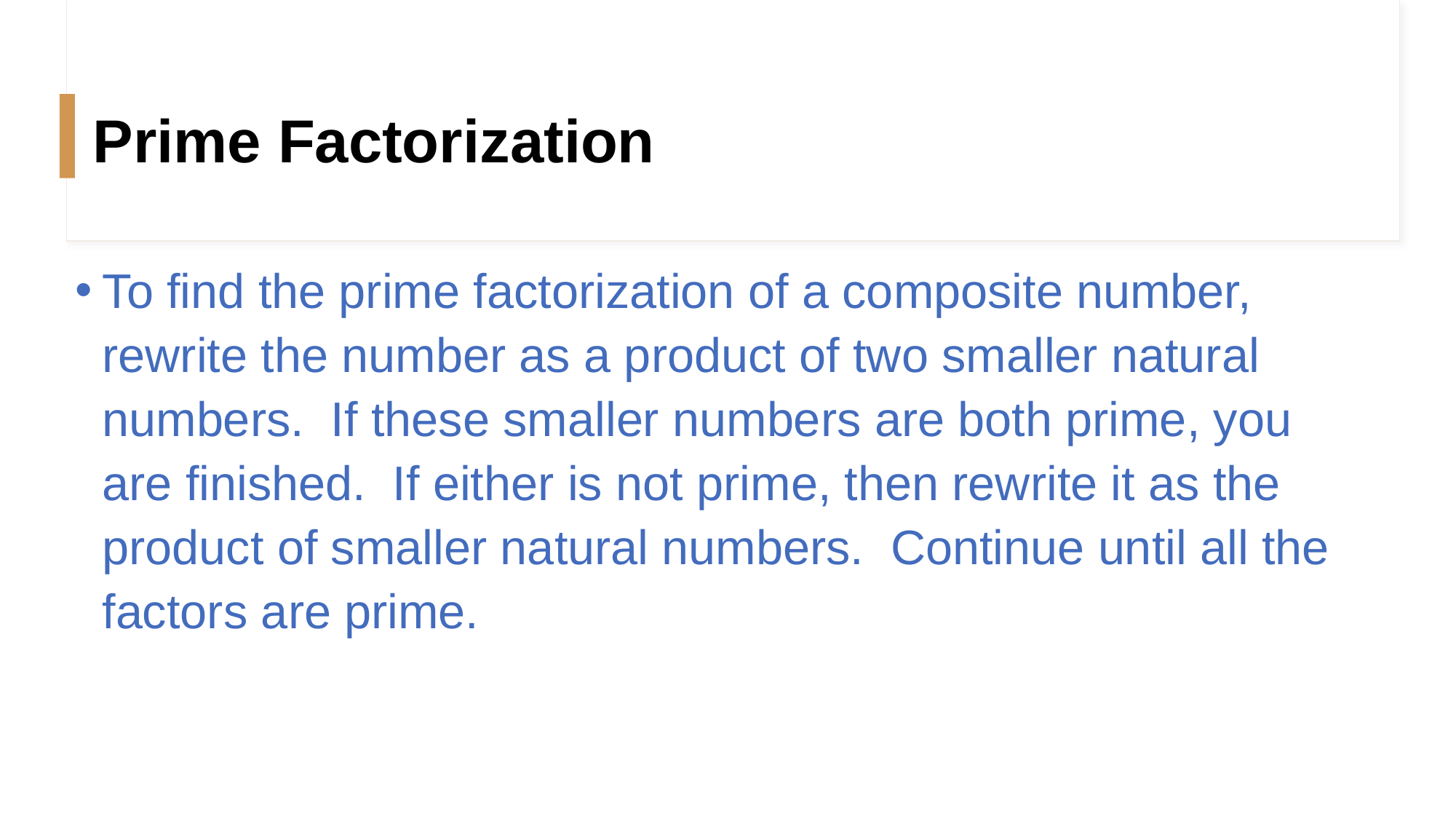

# Prime Factorization
To find the prime factorization of a composite number, rewrite the number as a product of two smaller natural numbers.  If these smaller numbers are both prime, you are finished.  If either is not prime, then rewrite it as the product of smaller natural numbers.  Continue until all the factors are prime.